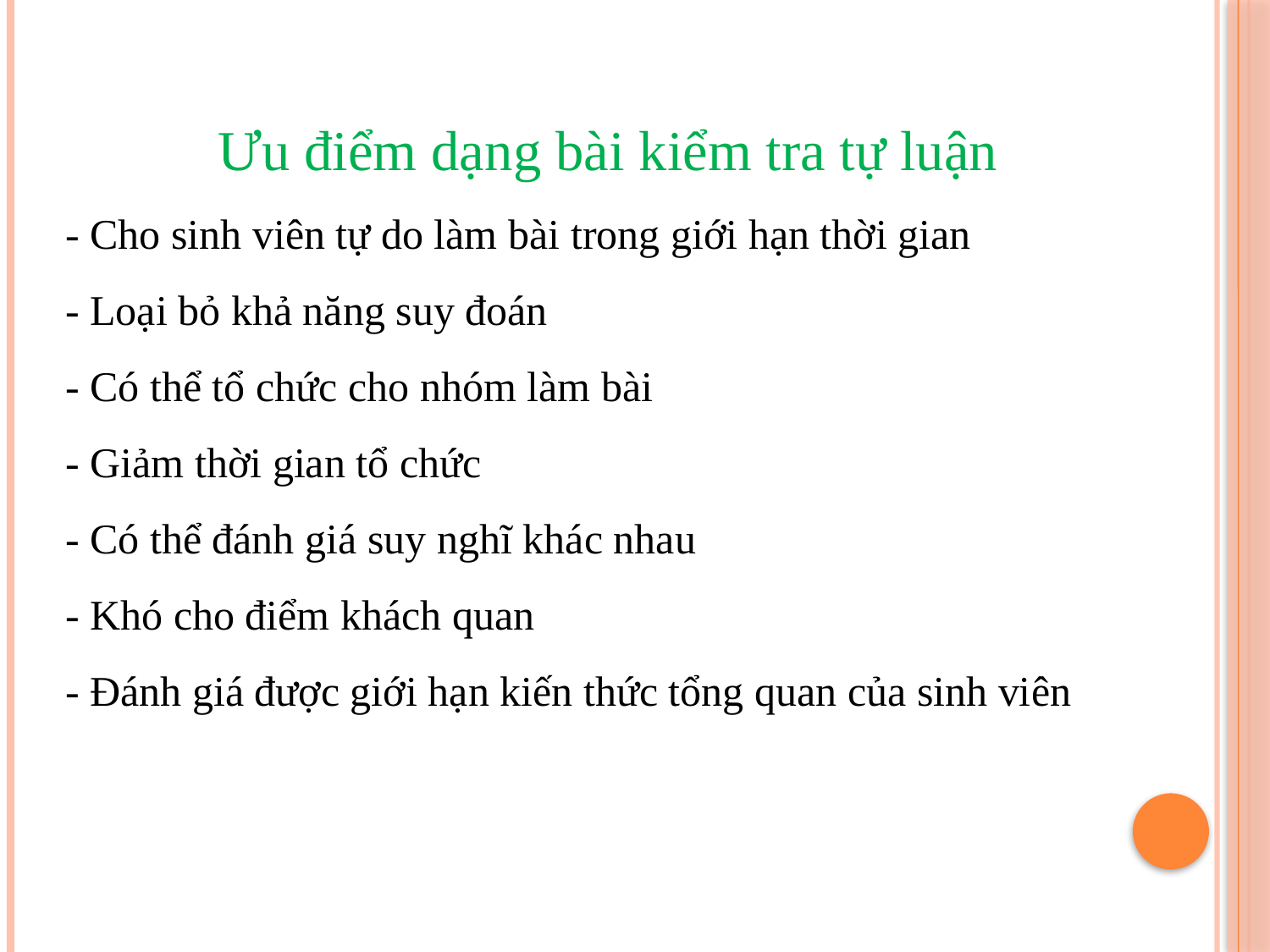

Ưu điểm dạng bài kiểm tra tự luận
- Cho sinh viên tự do làm bài trong giới hạn thời gian
- Loại bỏ khả năng suy đoán
- Có thể tổ chức cho nhóm làm bài
- Giảm thời gian tổ chức
- Có thể đánh giá suy nghĩ khác nhau
- Khó cho điểm khách quan
- Đánh giá được giới hạn kiến thức tổng quan của sinh viên